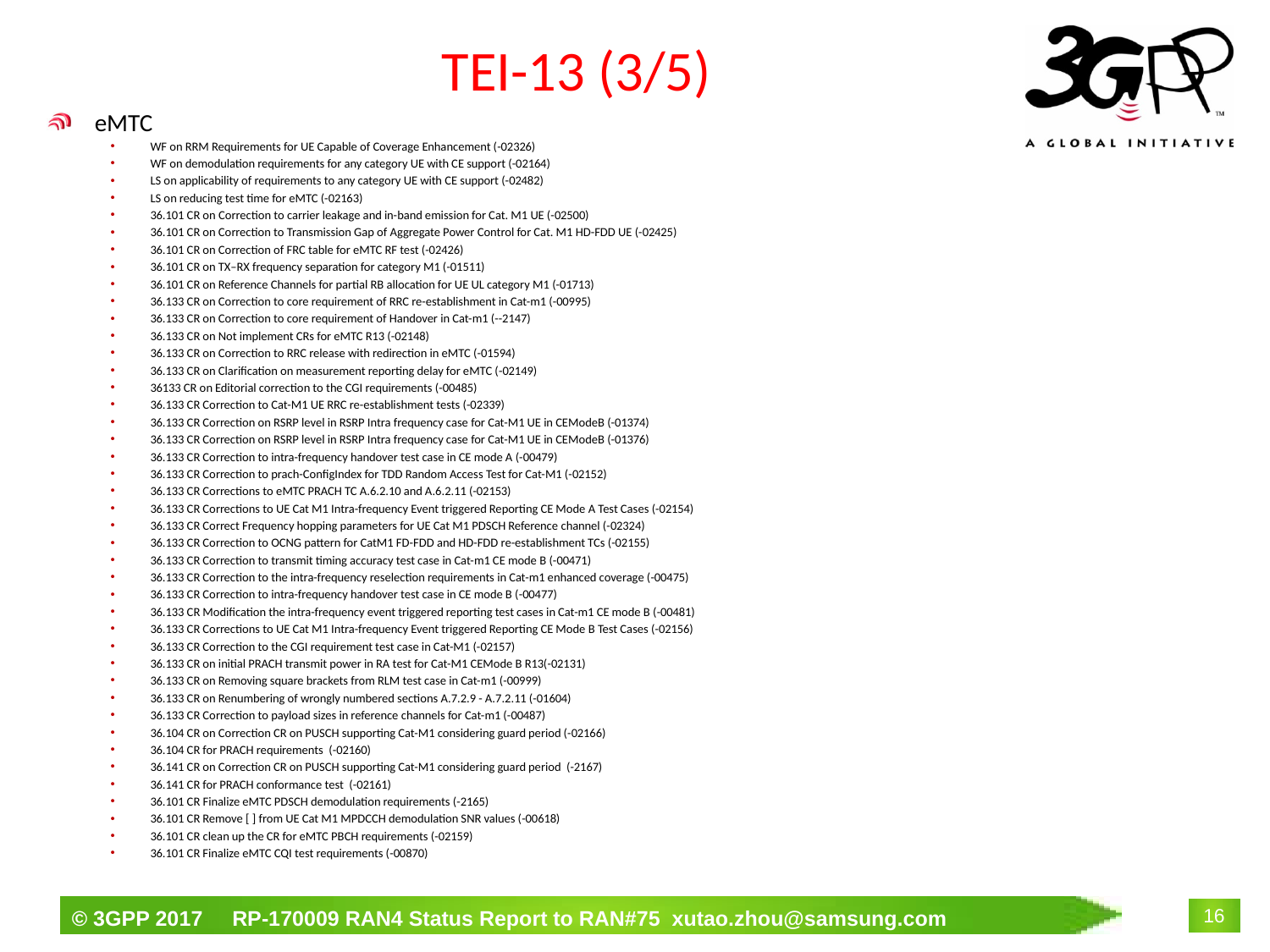

# TEI-13 (3/5)
eMTC
WF on RRM Requirements for UE Capable of Coverage Enhancement (-02326)
WF on demodulation requirements for any category UE with CE support (-02164)
LS on applicability of requirements to any category UE with CE support (-02482)
LS on reducing test time for eMTC (-02163)
36.101 CR on Correction to carrier leakage and in-band emission for Cat. M1 UE (-02500)
36.101 CR on Correction to Transmission Gap of Aggregate Power Control for Cat. M1 HD-FDD UE (-02425)
36.101 CR on Correction of FRC table for eMTC RF test (-02426)
36.101 CR on TX–RX frequency separation for category M1 (-01511)
36.101 CR on Reference Channels for partial RB allocation for UE UL category M1 (-01713)
36.133 CR on Correction to core requirement of RRC re-establishment in Cat-m1 (-00995)
36.133 CR on Correction to core requirement of Handover in Cat-m1 (--2147)
36.133 CR on Not implement CRs for eMTC R13 (-02148)
36.133 CR on Correction to RRC release with redirection in eMTC (-01594)
36.133 CR on Clarification on measurement reporting delay for eMTC (-02149)
36133 CR on Editorial correction to the CGI requirements (-00485)
36.133 CR Correction to Cat-M1 UE RRC re-establishment tests (-02339)
36.133 CR Correction on RSRP level in RSRP Intra frequency case for Cat-M1 UE in CEModeB (-01374)
36.133 CR Correction on RSRP level in RSRP Intra frequency case for Cat-M1 UE in CEModeB (-01376)
36.133 CR Correction to intra-frequency handover test case in CE mode A (-00479)
36.133 CR Correction to prach-ConfigIndex for TDD Random Access Test for Cat-M1 (-02152)
36.133 CR Corrections to eMTC PRACH TC A.6.2.10 and A.6.2.11 (-02153)
36.133 CR Corrections to UE Cat M1 Intra-frequency Event triggered Reporting CE Mode A Test Cases (-02154)
36.133 CR Correct Frequency hopping parameters for UE Cat M1 PDSCH Reference channel (-02324)
36.133 CR Correction to OCNG pattern for CatM1 FD-FDD and HD-FDD re-establishment TCs (-02155)
36.133 CR Correction to transmit timing accuracy test case in Cat-m1 CE mode B (-00471)
36.133 CR Correction to the intra-frequency reselection requirements in Cat-m1 enhanced coverage (-00475)
36.133 CR Correction to intra-frequency handover test case in CE mode B (-00477)
36.133 CR Modification the intra-frequency event triggered reporting test cases in Cat-m1 CE mode B (-00481)
36.133 CR Corrections to UE Cat M1 Intra-frequency Event triggered Reporting CE Mode B Test Cases (-02156)
36.133 CR Correction to the CGI requirement test case in Cat-M1 (-02157)
36.133 CR on initial PRACH transmit power in RA test for Cat-M1 CEMode B R13(-02131)
36.133 CR on Removing square brackets from RLM test case in Cat-m1 (-00999)
36.133 CR on Renumbering of wrongly numbered sections A.7.2.9 - A.7.2.11 (-01604)
36.133 CR Correction to payload sizes in reference channels for Cat-m1 (-00487)
36.104 CR on Correction CR on PUSCH supporting Cat-M1 considering guard period (-02166)
36.104 CR for PRACH requirements  (-02160)
36.141 CR on Correction CR on PUSCH supporting Cat-M1 considering guard period  (-2167)
36.141 CR for PRACH conformance test  (-02161)
36.101 CR Finalize eMTC PDSCH demodulation requirements (-2165)
36.101 CR Remove [ ] from UE Cat M1 MPDCCH demodulation SNR values (-00618)
36.101 CR clean up the CR for eMTC PBCH requirements (-02159)
36.101 CR Finalize eMTC CQI test requirements (-00870)